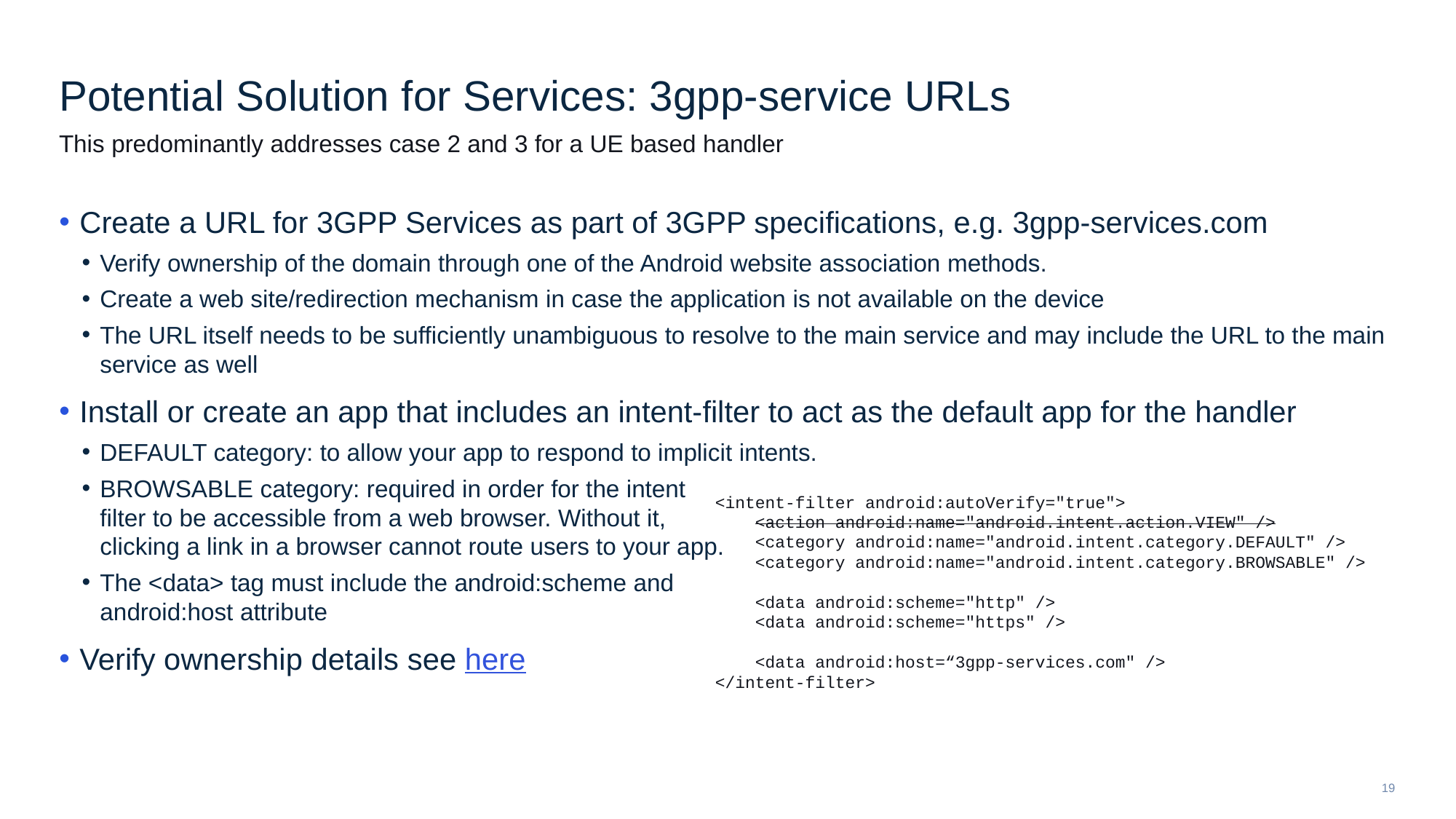

# Potential Solution for Services: 3gpp-service URLs
This predominantly addresses case 2 and 3 for a UE based handler
Create a URL for 3GPP Services as part of 3GPP specifications, e.g. 3gpp-services.com
Verify ownership of the domain through one of the Android website association methods.
Create a web site/redirection mechanism in case the application is not available on the device
The URL itself needs to be sufficiently unambiguous to resolve to the main service and may include the URL to the main service as well
Install or create an app that includes an intent-filter to act as the default app for the handler
DEFAULT category: to allow your app to respond to implicit intents.
BROWSABLE category: required in order for the intent
filter to be accessible from a web browser. Without it,
clicking a link in a browser cannot route users to your app.
The <data> tag must include the android:scheme and
android:host attribute
Verify ownership details see here
<intent-filter android:autoVerify="true">
    <action android:name="android.intent.action.VIEW" />
    <category android:name="android.intent.category.DEFAULT" />
    <category android:name="android.intent.category.BROWSABLE" />
    <data android:scheme="http" />
    <data android:scheme="https" />
    <data android:host=“3gpp-services.com" />
</intent-filter>